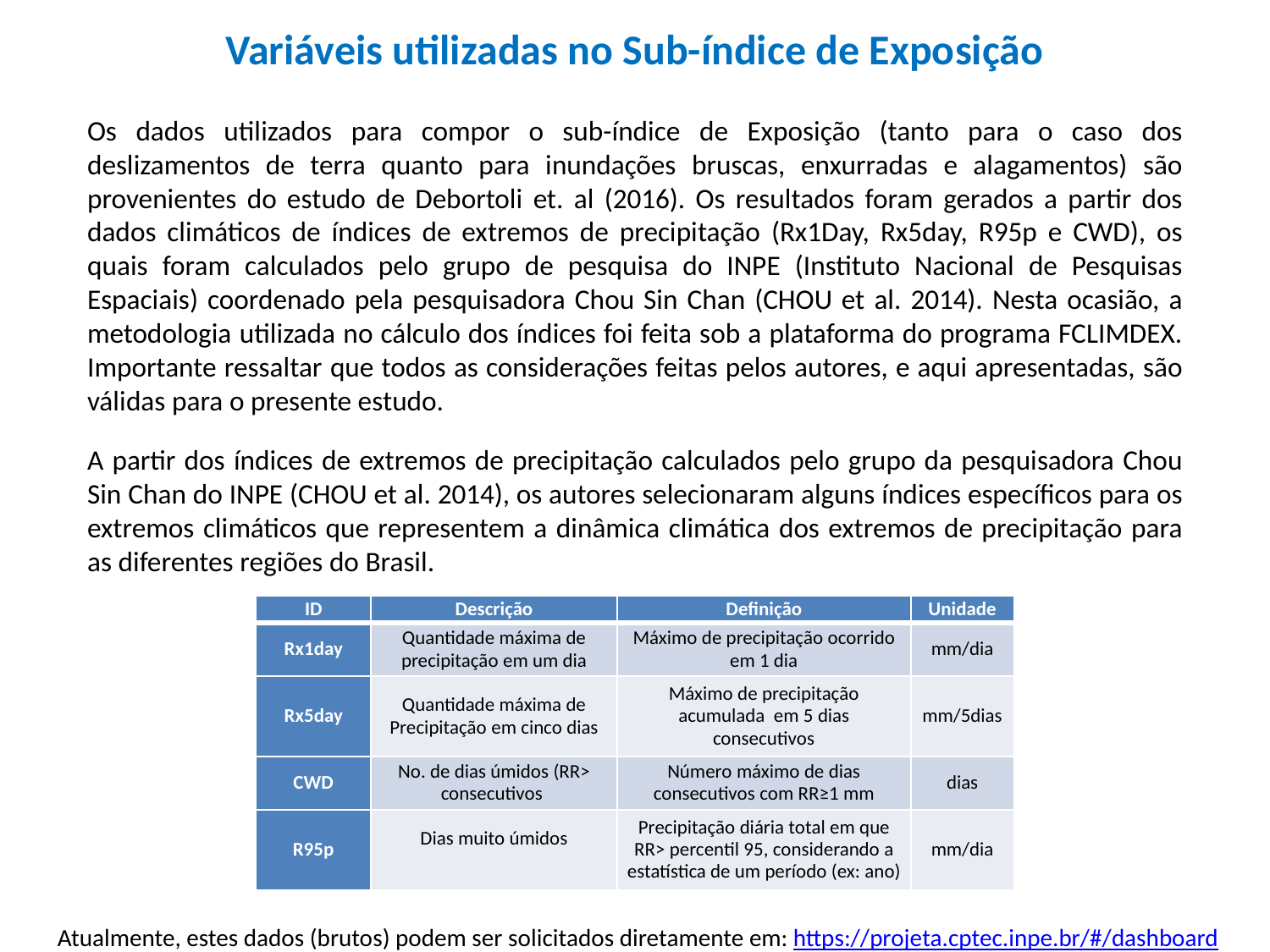

Variáveis utilizadas no Sub-índice de Exposição
Os dados utilizados para compor o sub-índice de Exposição (tanto para o caso dos deslizamentos de terra quanto para inundações bruscas, enxurradas e alagamentos) são provenientes do estudo de Debortoli et. al (2016). Os resultados foram gerados a partir dos dados climáticos de índices de extremos de precipitação (Rx1Day, Rx5day, R95p e CWD), os quais foram calculados pelo grupo de pesquisa do INPE (Instituto Nacional de Pesquisas Espaciais) coordenado pela pesquisadora Chou Sin Chan (CHOU et al. 2014). Nesta ocasião, a metodologia utilizada no cálculo dos índices foi feita sob a plataforma do programa FCLIMDEX. Importante ressaltar que todos as considerações feitas pelos autores, e aqui apresentadas, são válidas para o presente estudo.

A partir dos índices de extremos de precipitação calculados pelo grupo da pesquisadora Chou Sin Chan do INPE (CHOU et al. 2014), os autores selecionaram alguns índices específicos para os extremos climáticos que representem a dinâmica climática dos extremos de precipitação para as diferentes regiões do Brasil.

| ID | Descrição | Definição | Unidade |
| --- | --- | --- | --- |
| Rx1day | Quantidade máxima de precipitação em um dia | Máximo de precipitação ocorrido em 1 dia | mm/dia |
| Rx5day | Quantidade máxima de Precipitação em cinco dias | Máximo de precipitação acumulada em 5 dias consecutivos | mm/5dias |
| CWD | No. de dias úmidos (RR> consecutivos | Número máximo de dias consecutivos com RR≥1 mm | dias |
| R95p | Dias muito úmidos | Precipitação diária total em que RR> percentil 95, considerando a estatística de um período (ex: ano) | mm/dia |
Atualmente, estes dados (brutos) podem ser solicitados diretamente em: https://projeta.cptec.inpe.br/#/dashboard